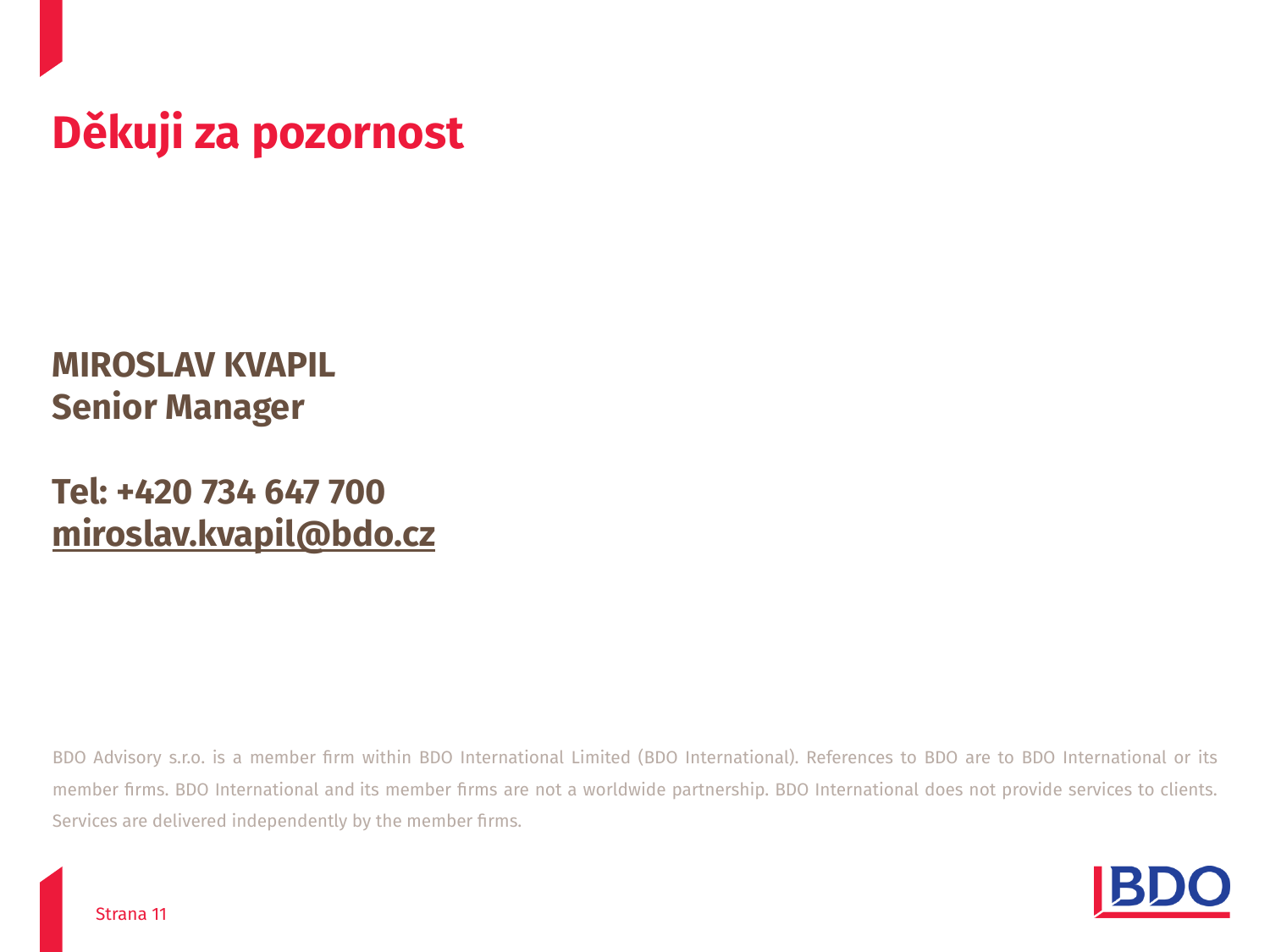

Děkuji za pozornost

MIROSLAV KVAPIL
Senior Manager
Tel: +420 734 647 700
miroslav.kvapil@bdo.cz
Strana 11